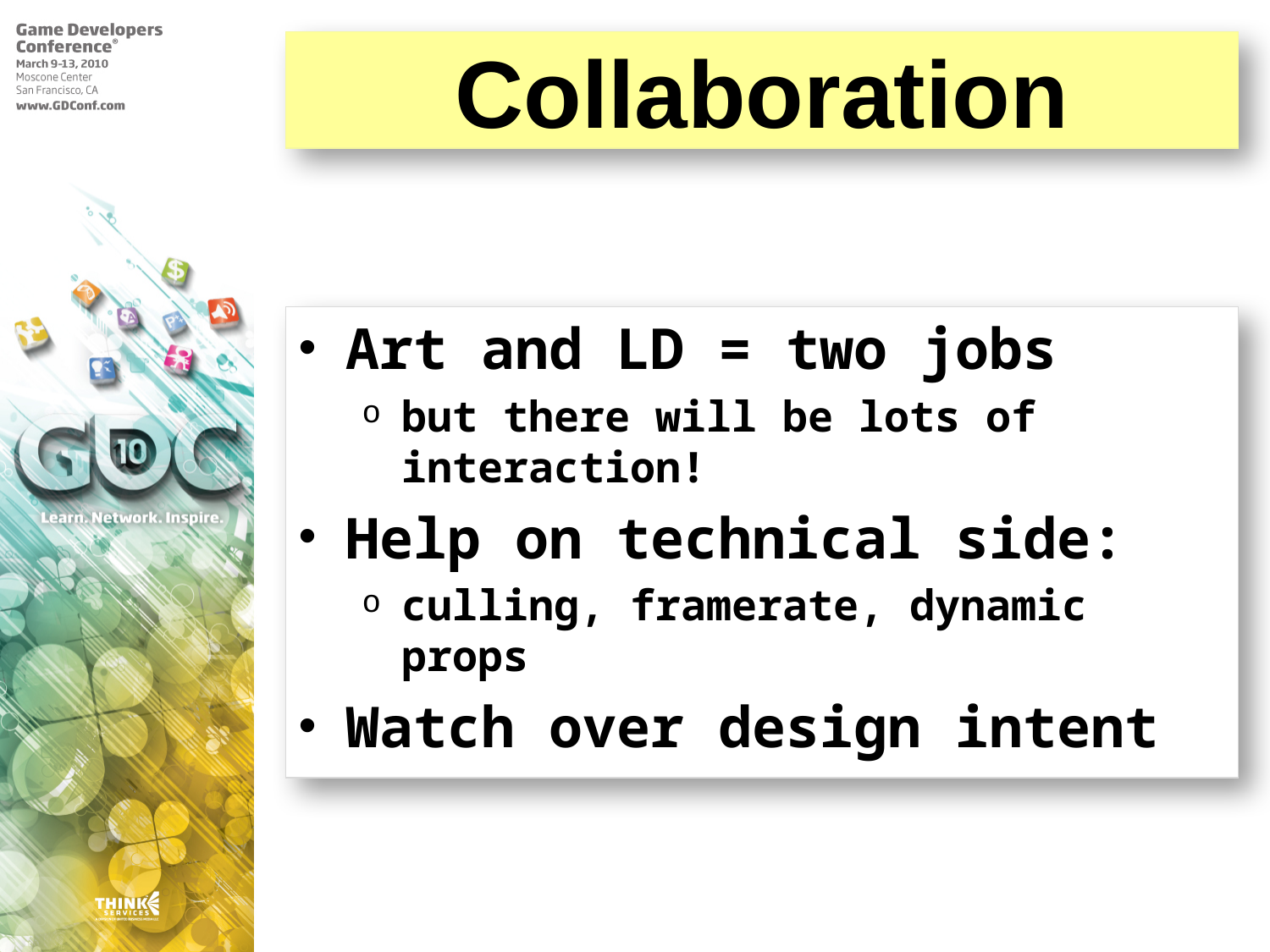

# Collaboration
Art and LD = two jobs
but there will be lots of interaction!
Help on technical side:
culling, framerate, dynamic props
Watch over design intent